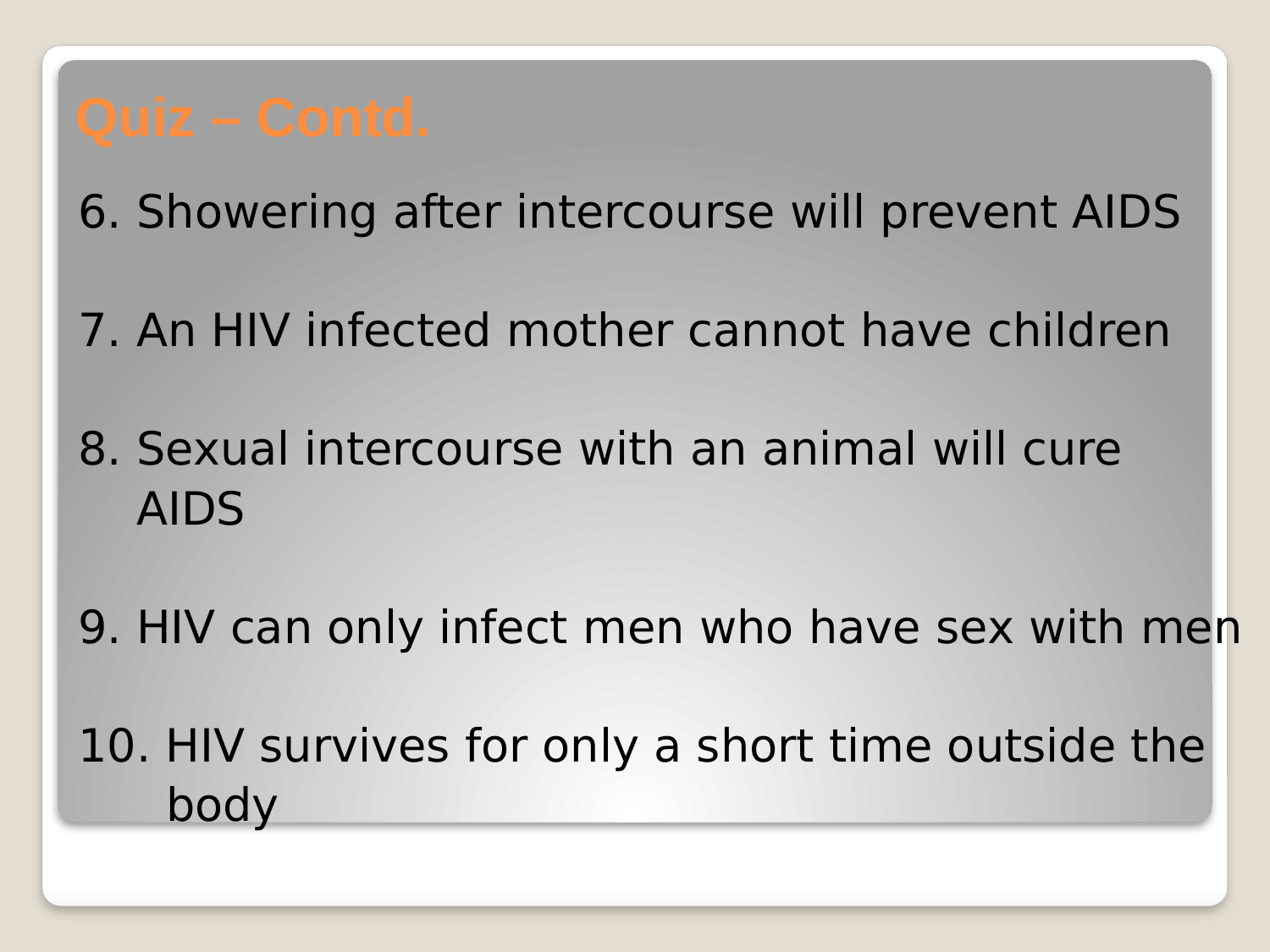

# Quiz – Contd.
6. Showering after intercourse will prevent AIDS

7. An HIV infected mother cannot have children

8. Sexual intercourse with an animal will cure
    AIDS

9. HIV can only infect men who have sex with men

10. HIV survives for only a short time outside the
      body